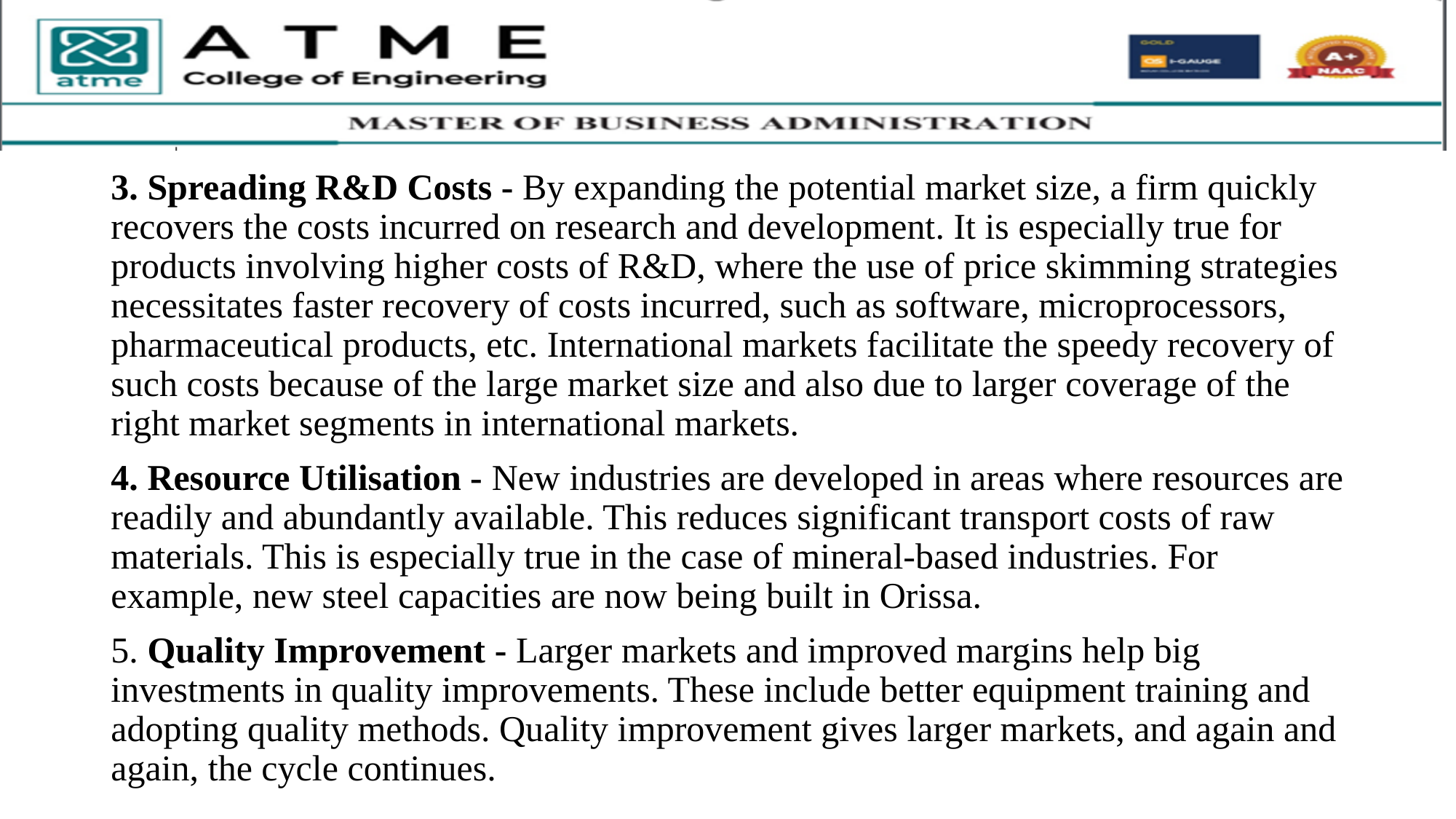

3. Spreading R&D Costs - By expanding the potential market size, a firm quickly recovers the costs incurred on research and development. It is especially true for products involving higher costs of R&D, where the use of price skimming strategies necessitates faster recovery of costs incurred, such as software, microprocessors, pharmaceutical products, etc. International markets facilitate the speedy recovery of such costs because of the large market size and also due to larger coverage of the right market segments in international markets.
4. Resource Utilisation - New industries are developed in areas where resources are readily and abundantly available. This reduces significant transport costs of raw materials. This is especially true in the case of mineral-based industries. For example, new steel capacities are now being built in Orissa.
5. Quality Improvement - Larger markets and improved margins help big investments in quality improvements. These include better equipment training and adopting quality methods. Quality improvement gives larger markets, and again and again, the cycle continues.